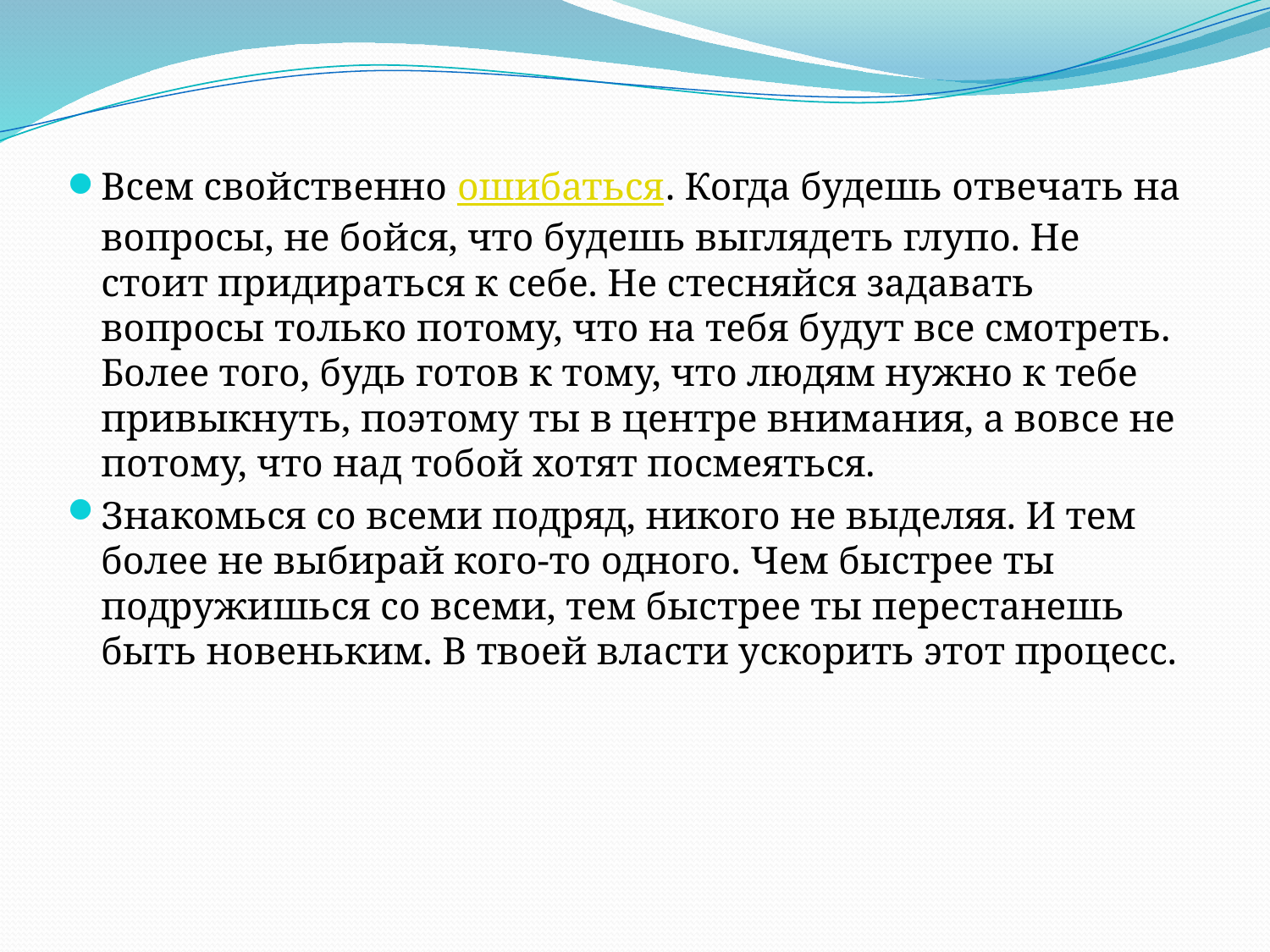

Всем свойственно ошибаться. Когда будешь отвечать на вопросы, не бойся, что будешь выглядеть глупо. Не стоит придираться к себе. Не стесняйся задавать вопросы только потому, что на тебя будут все смотреть. Более того, будь готов к тому, что людям нужно к тебе привыкнуть, поэтому ты в центре внимания, а вовсе не потому, что над тобой хотят посмеяться.
Знакомься со всеми подряд, никого не выделяя. И тем более не выбирай кого-то одного. Чем быстрее ты подружишься со всеми, тем быстрее ты перестанешь быть новеньким. В твоей власти ускорить этот процесс.